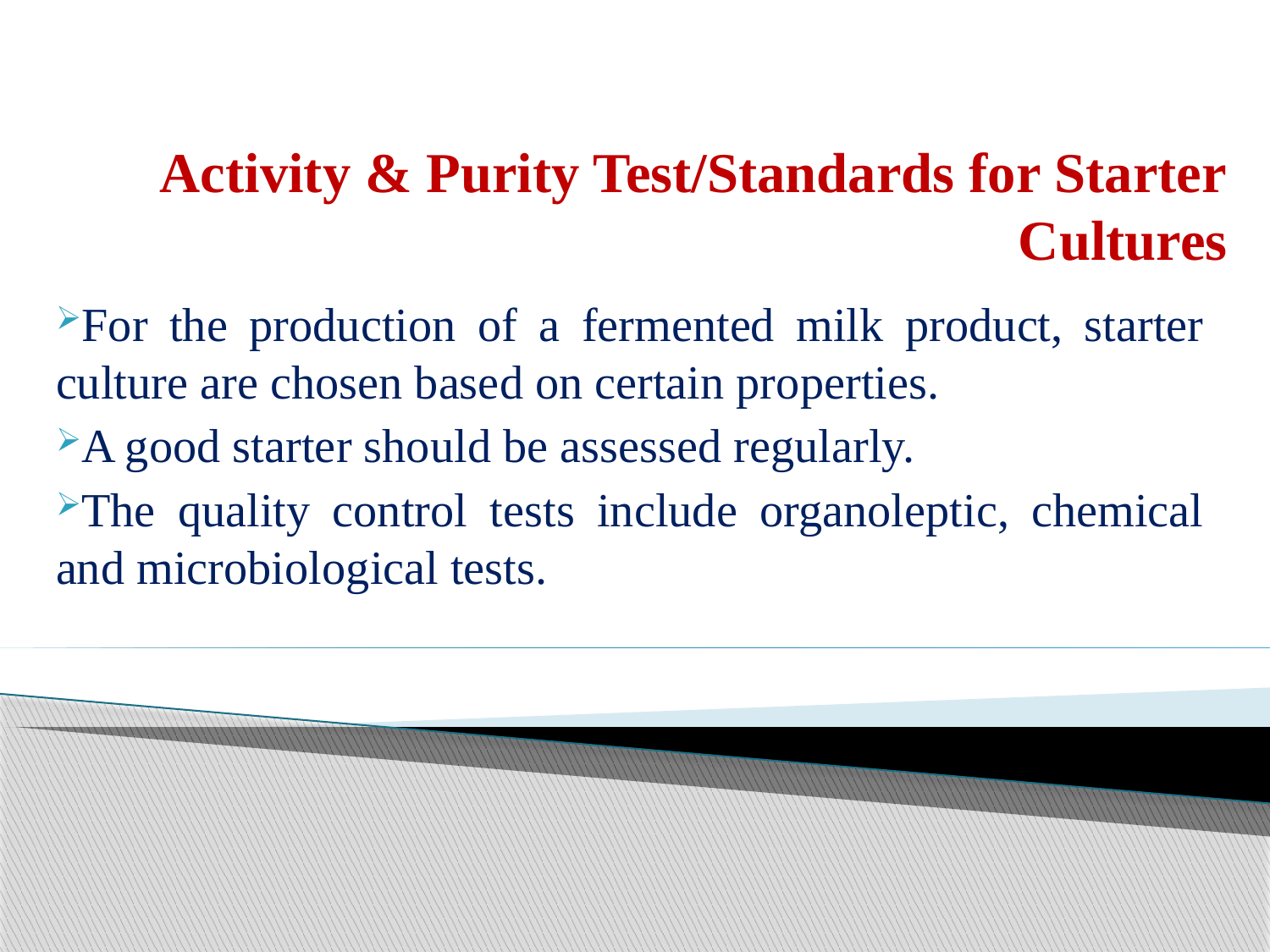

# Activity & Purity Test/Standards for Starter Cultures
For the production of a fermented milk product, starter culture are chosen based on certain properties.
A good starter should be assessed regularly.
The quality control tests include organoleptic, chemical and microbiological tests.